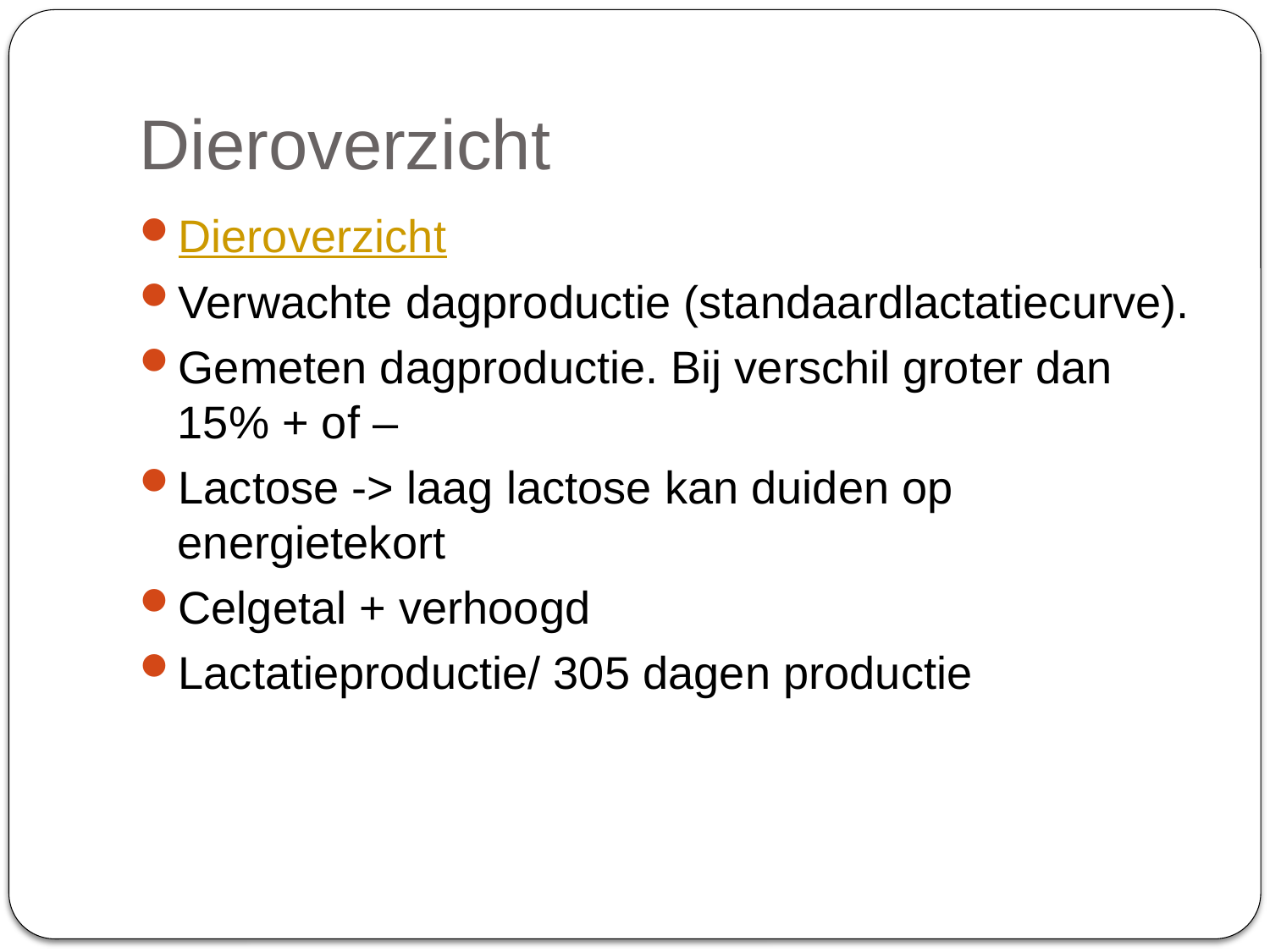

# Dieroverzicht
Dieroverzicht
Verwachte dagproductie (standaardlactatiecurve).
Gemeten dagproductie. Bij verschil groter dan 15% + of –
Lactose -> laag lactose kan duiden op energietekort
Celgetal + verhoogd
Lactatieproductie/ 305 dagen productie